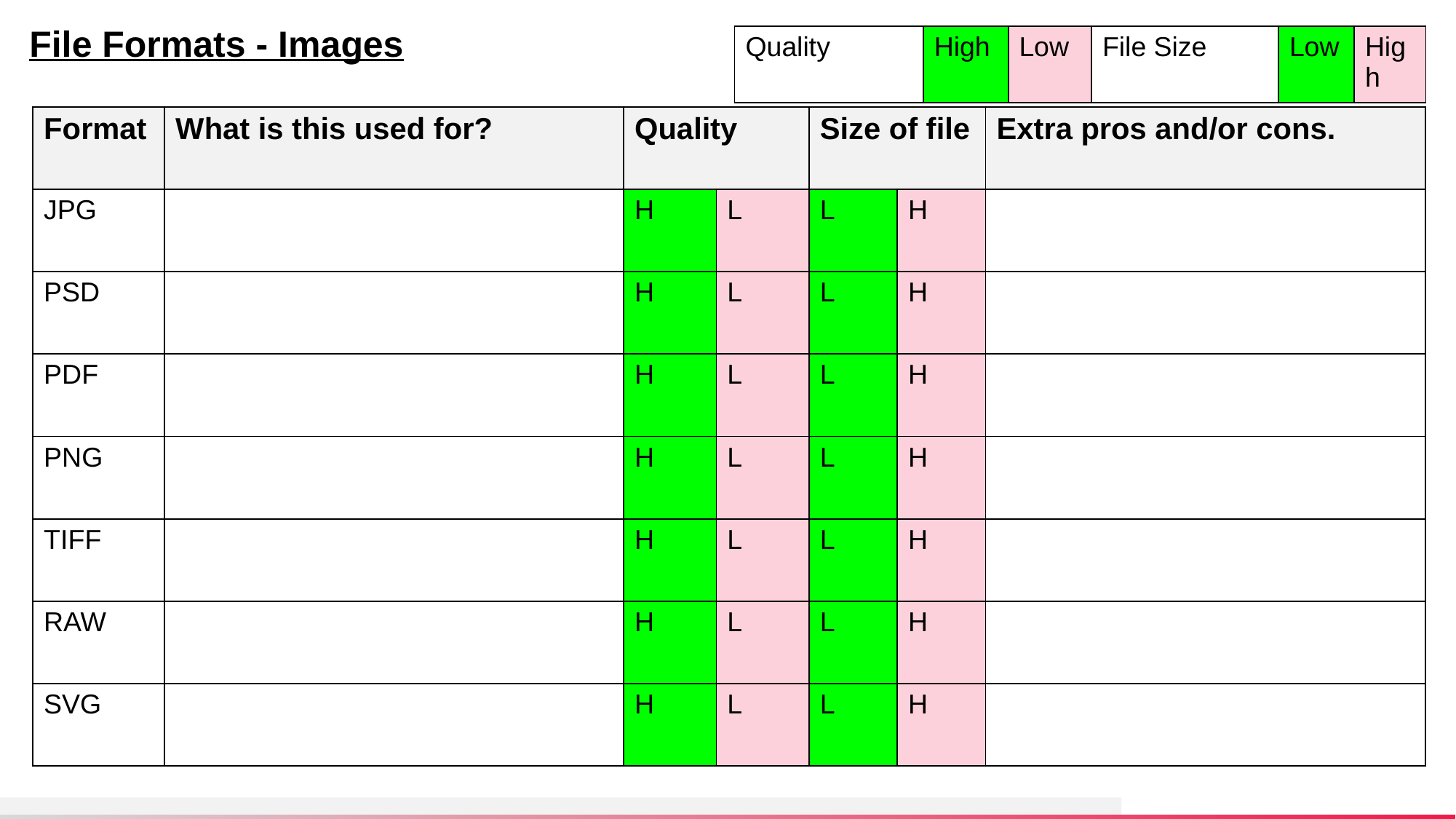

File Formats - Images
| Quality | High | Low | File Size | Low | High |
| --- | --- | --- | --- | --- | --- |
| Format | What is this used for? | Quality |  | Size of file |  | Extra pros and/or cons. |
| --- | --- | --- | --- | --- | --- | --- |
| JPG |  | H | L | L | H |  |
| PSD |  | H | L | L | H |  |
| PDF |  | H | L | L | H |  |
| PNG |  | H | L | L | H |  |
| TIFF |  | H | L | L | H |  |
| RAW |  | H | L | L | H |  |
| SVG |  | H | L | L | H |  |